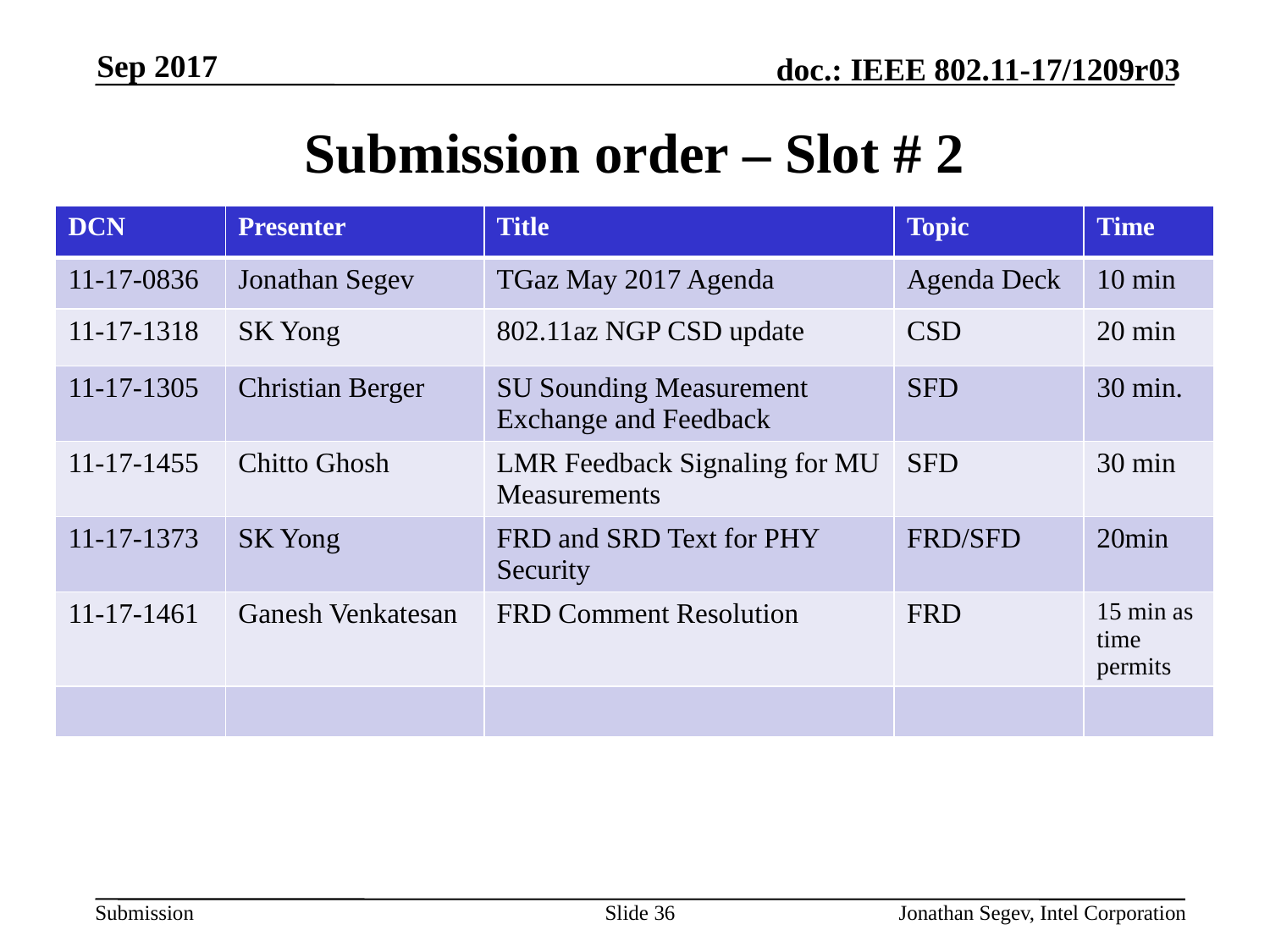

Sep 2017
# Submission order – Slot # 2
| DCN | Presenter | Title | Topic | Time |
| --- | --- | --- | --- | --- |
| 11-17-0836 | Jonathan Segev | TGaz May 2017 Agenda | Agenda Deck | 10 min |
| 11-17-1318 | SK Yong | 802.11az NGP CSD update | CSD | 20 min |
| 11-17-1305 | Christian Berger | SU Sounding Measurement Exchange and Feedback | SFD | 30 min. |
| 11-17-1455 | Chitto Ghosh | LMR Feedback Signaling for MU Measurements | SFD | 30 min |
| 11-17-1373 | SK Yong | FRD and SRD Text for PHY Security | FRD/SFD | 20min |
| 11-17-1461 | Ganesh Venkatesan | FRD Comment Resolution | FRD | 15 min as time permits |
|  |  |  |  |  |
Slide 36
Jonathan Segev, Intel Corporation